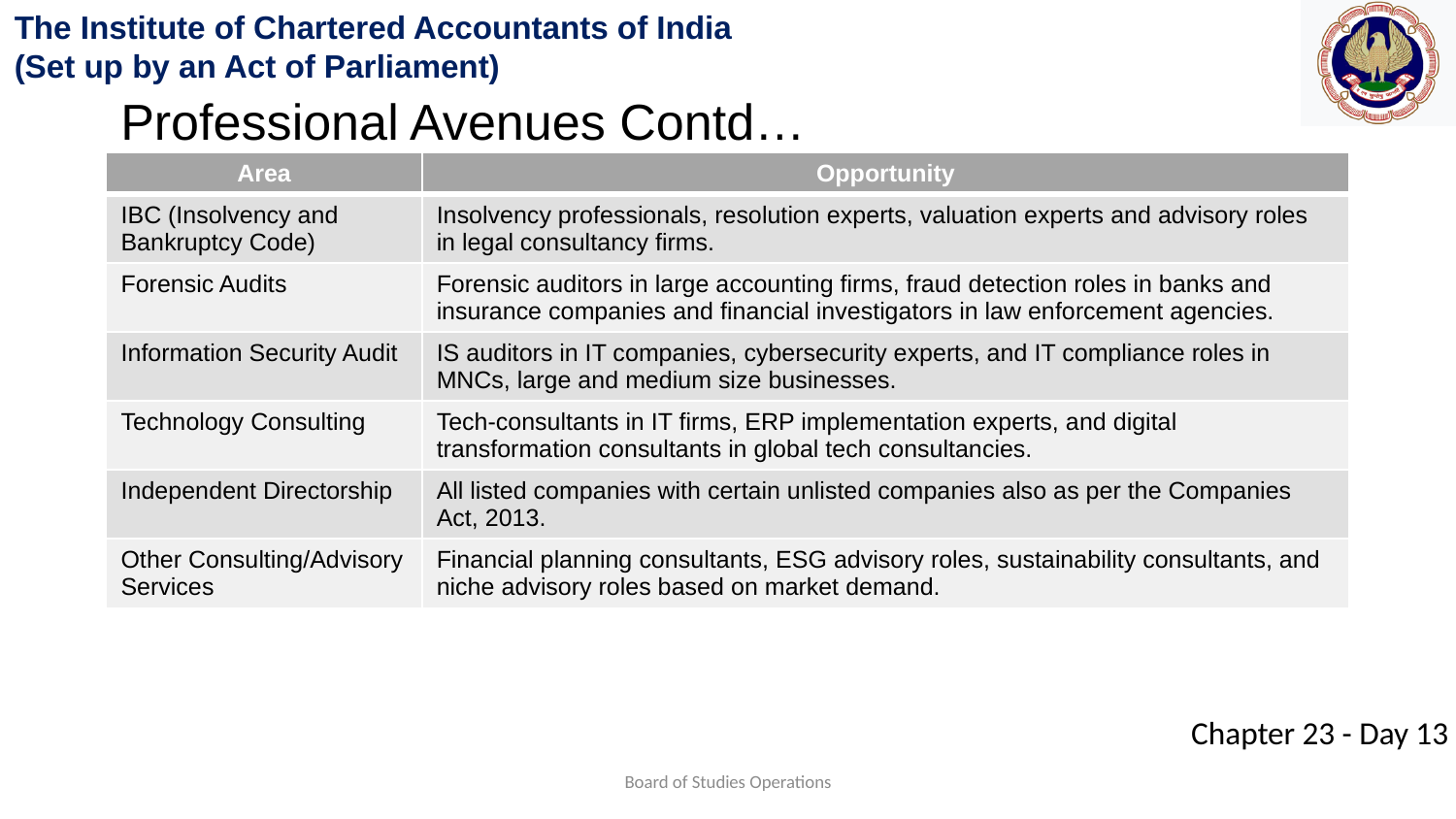

Professional Avenues Contd…

| Area | Opportunity |
| --- | --- |
| IBC (Insolvency and Bankruptcy Code) | Insolvency professionals, resolution experts, valuation experts and advisory roles in legal consultancy firms. |
| Forensic Audits | Forensic auditors in large accounting firms, fraud detection roles in banks and insurance companies and financial investigators in law enforcement agencies. |
| Information Security Audit | IS auditors in IT companies, cybersecurity experts, and IT compliance roles in MNCs, large and medium size businesses. |
| Technology Consulting | Tech-consultants in IT firms, ERP implementation experts, and digital transformation consultants in global tech consultancies. |
| Independent Directorship | All listed companies with certain unlisted companies also as per the Companies Act, 2013. |
| Other Consulting/Advisory Services | Financial planning consultants, ESG advisory roles, sustainability consultants, and niche advisory roles based on market demand. |
Board of Studies Operations